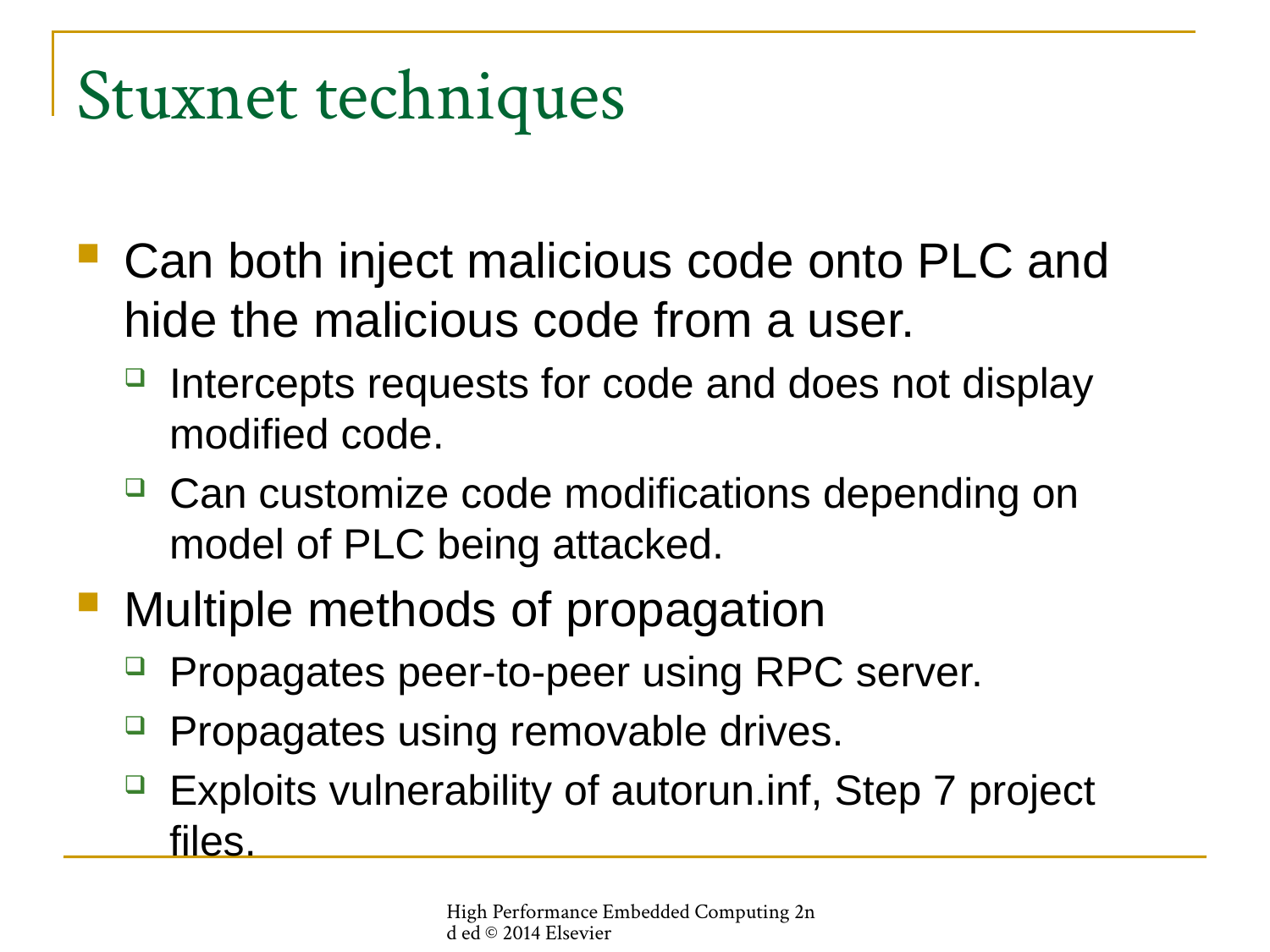

# Stuxnet techniques
Can both inject malicious code onto PLC and hide the malicious code from a user.
Intercepts requests for code and does not display modified code.
Can customize code modifications depending on model of PLC being attacked.
Multiple methods of propagation
Propagates peer-to-peer using RPC server.
Propagates using removable drives.
Exploits vulnerability of autorun.inf, Step 7 project files.
High Performance Embedded Computing 2nd ed © 2014 Elsevier